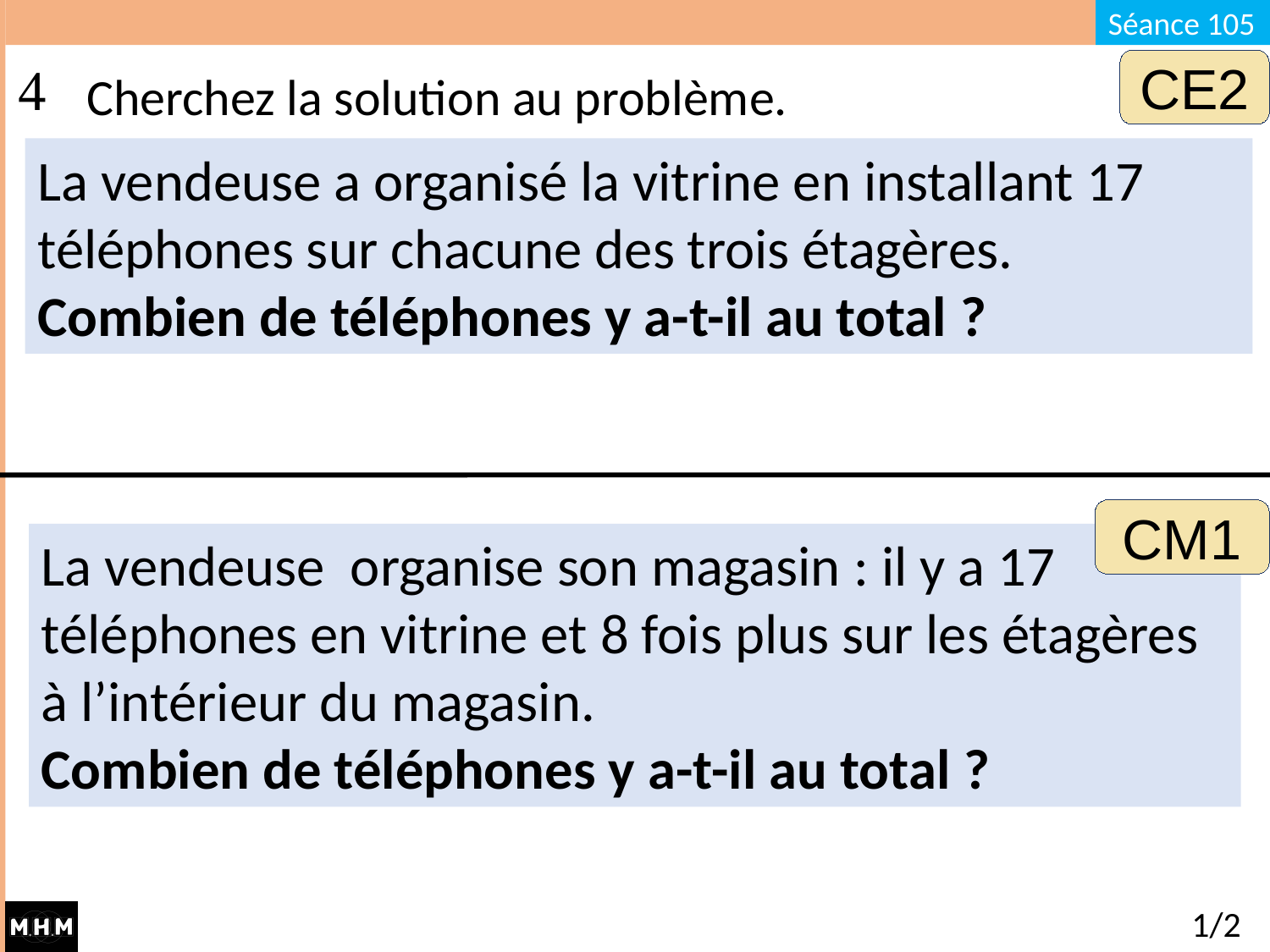

# Cherchez la solution au problème.
CE2
La vendeuse a organisé la vitrine en installant 17 téléphones sur chacune des trois étagères.
Combien de téléphones y a-t-il au total ?

CM1
La vendeuse  organise son magasin : il y a 17 téléphones en vitrine et 8 fois plus sur les étagères à l’intérieur du magasin.
Combien de téléphones y a-t-il au total ?
1/2